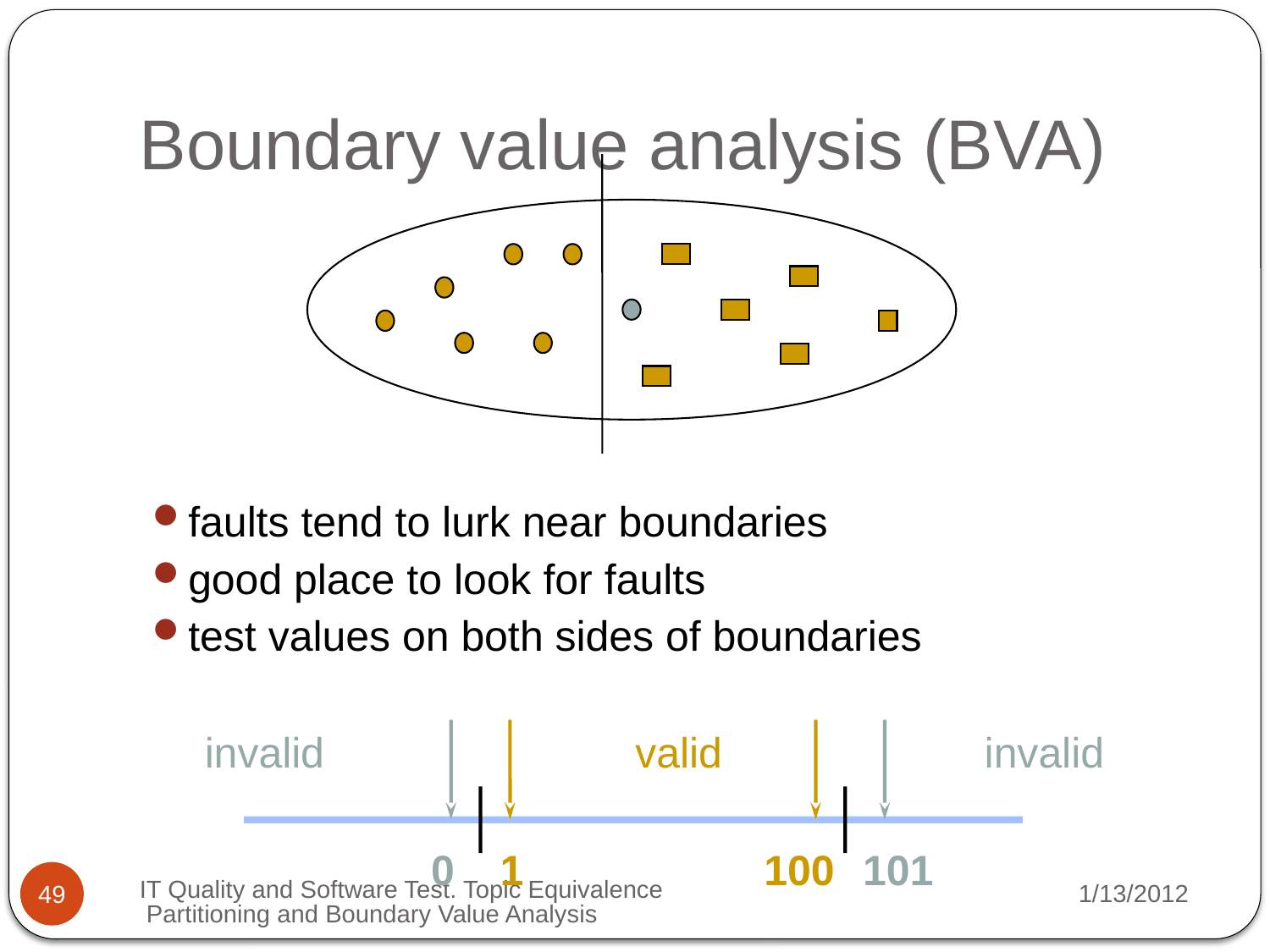

# Boundary value analysis (BVA)

faults tend to lurk near boundaries
good place to look for faults
test values on both sides of boundaries
invalid
invalid

valid

0
1
100
101
IT Quality and Software Test. Topic Equivalence Partitioning and Boundary Value Analysis
1/13/2012
49